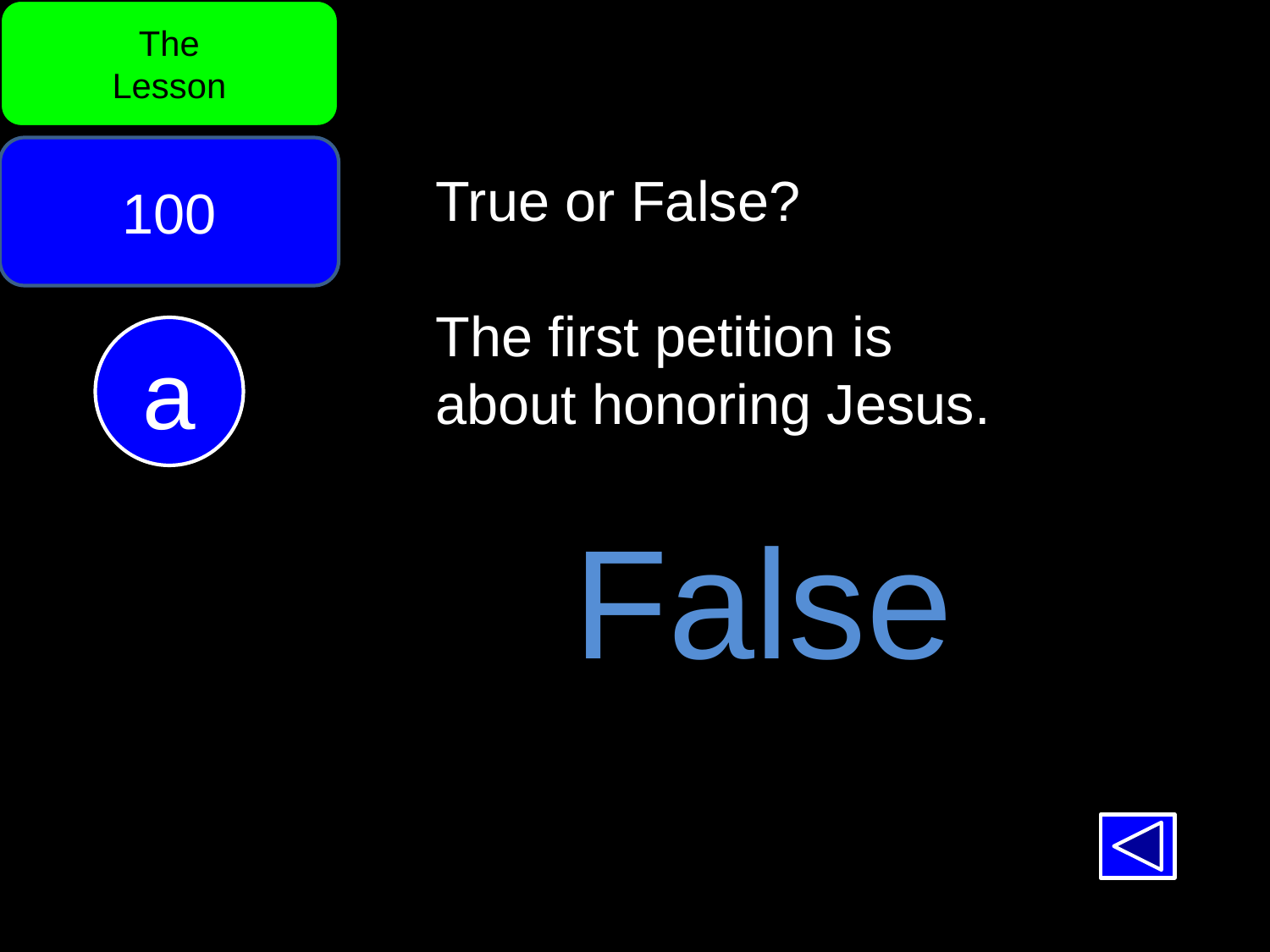

The
Lesson
100
True or False?

The first petition is
about honoring Jesus.
a
False